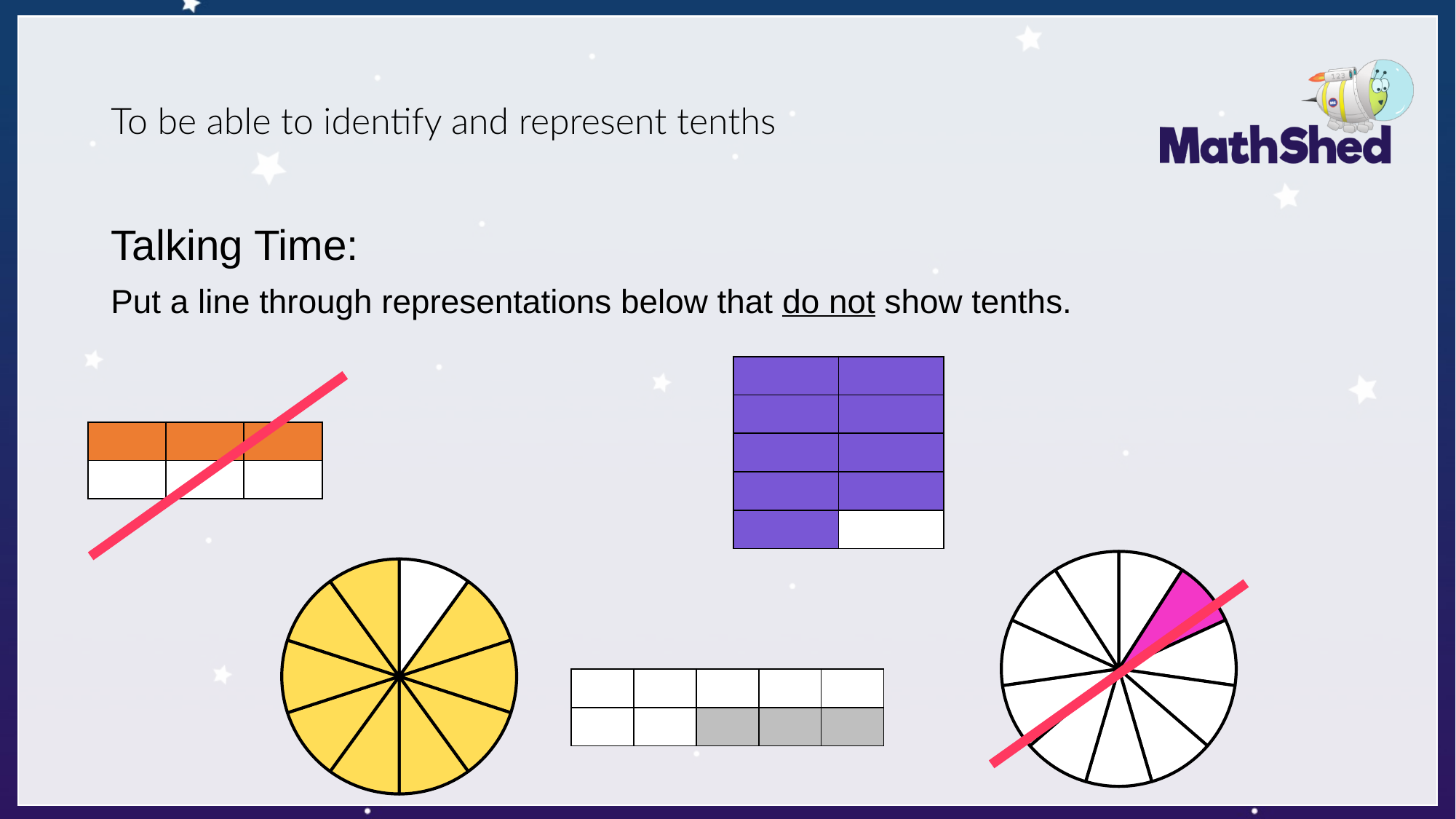

# To be able to identify and represent tenths
Talking Time:
Put a line through representations below that do not show tenths.

|  |  |
| --- | --- |
|  |  |
|  |  |
|  |  |
|  |  |
|  |  |  |
| --- | --- | --- |
|  |  |  |

### Chart

| Category | Sales |
|---|---|
| 1st Qtr | 2.0 |
| 2nd Qtr | 2.0 |

### Chart

| Category | Sales |
|---|---|
| 1st Qtr | 2.0 |
| 2nd Qtr | 2.0 |
|  |  |  |  |  |
| --- | --- | --- | --- | --- |
|  |  |  |  |  |